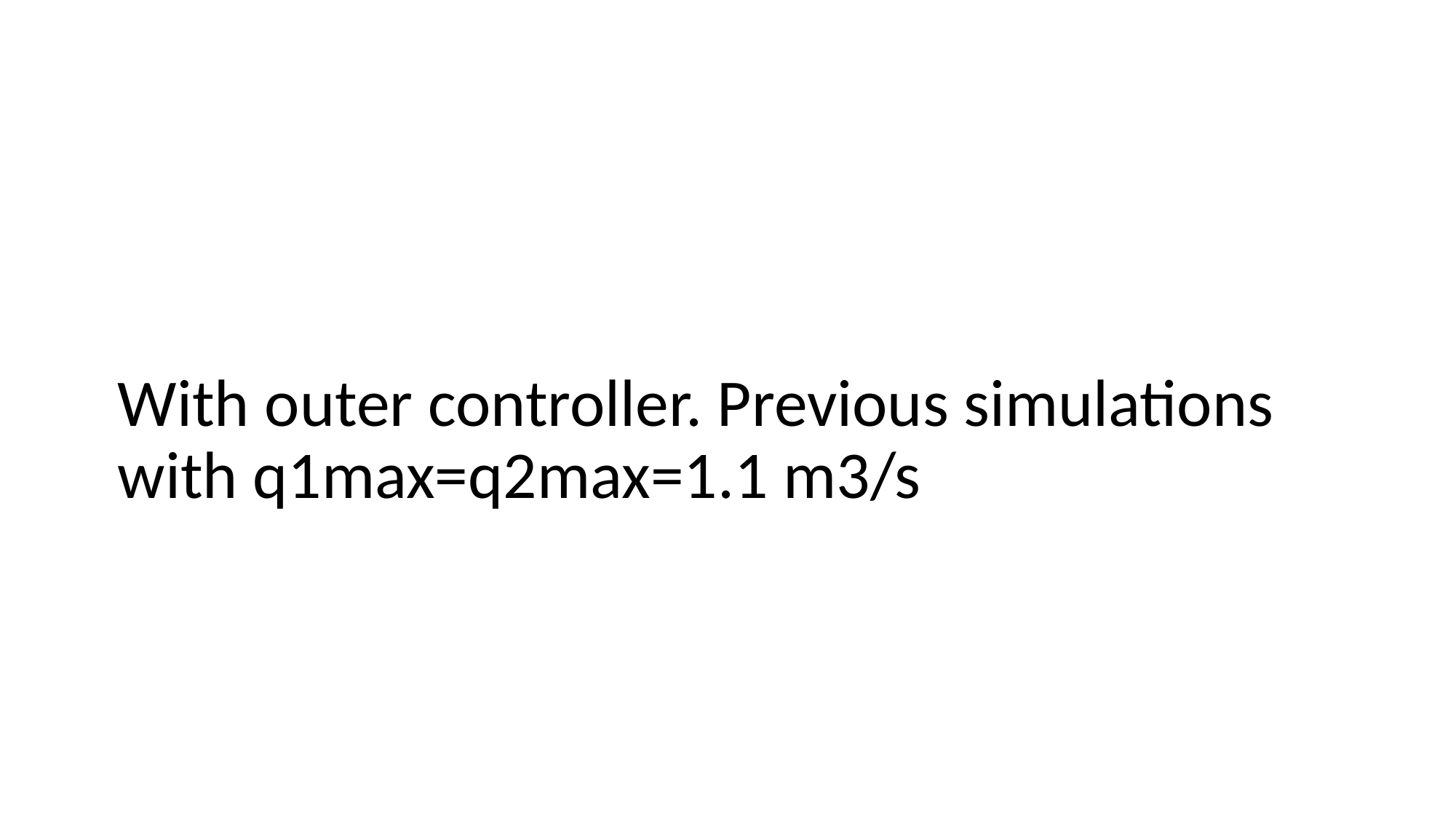

# With outer controller. Previous simulations with q1max=q2max=1.1 m3/s